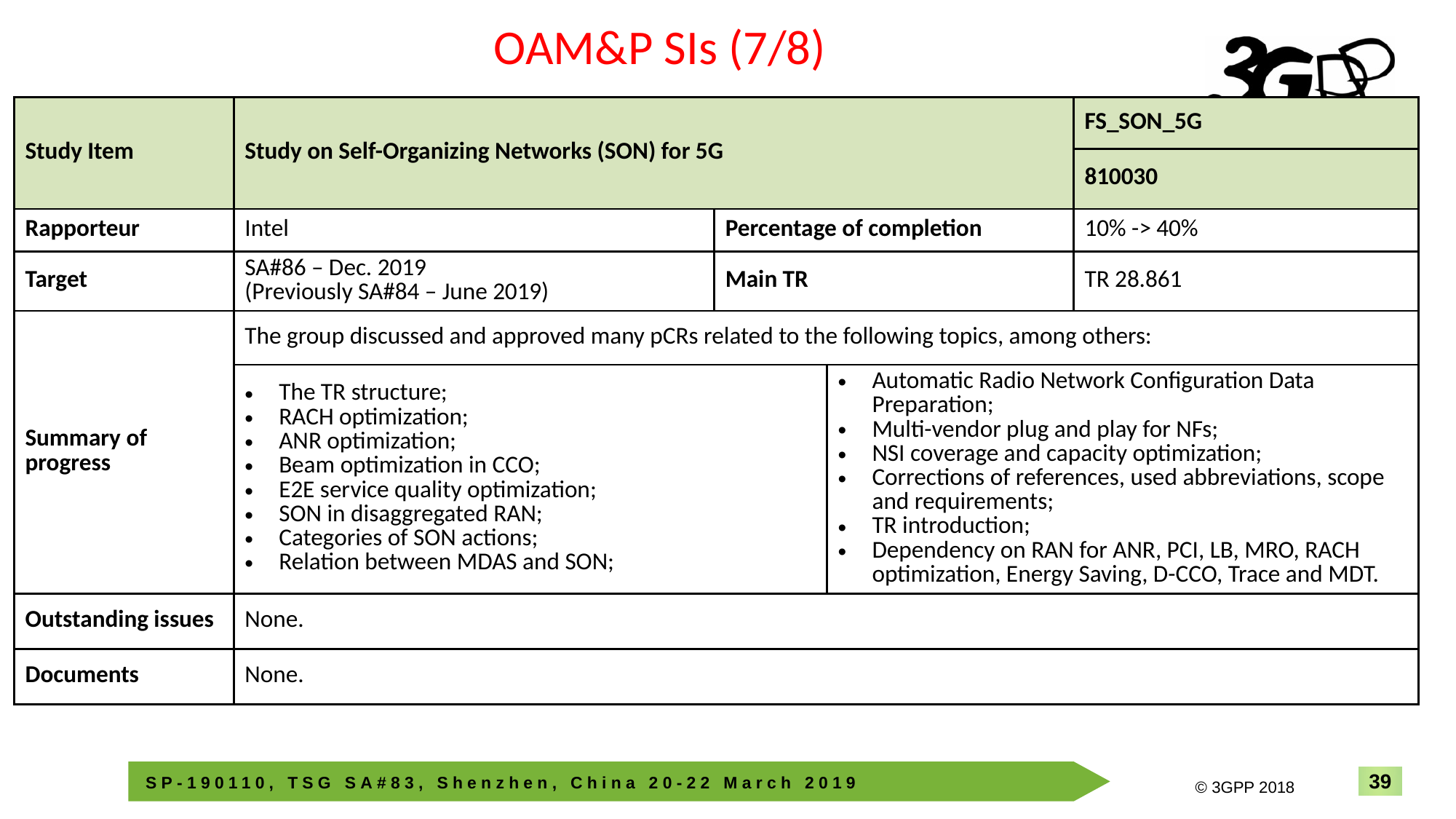

OAM&P SIs (7/8)
| Study Item | Study on Self-Organizing Networks (SON) for 5G |  |  | FS\_SON\_5G |
| --- | --- | --- | --- | --- |
|  |  |  |  | 810030 |
| Rapporteur | Intel | Percentage of completion |  | 10% -> 40% |
| Target | SA#86 – Dec. 2019 (Previously SA#84 – June 2019) | Main TR |  | TR 28.861 |
| Summary of progress | The group discussed and approved many pCRs related to the following topics, among others: |  |  |  |
|  | The TR structure; RACH optimization; ANR optimization; Beam optimization in CCO; E2E service quality optimization; SON in disaggregated RAN; Categories of SON actions; Relation between MDAS and SON; |  | Automatic Radio Network Configuration Data Preparation; Multi-vendor plug and play for NFs; NSI coverage and capacity optimization; Corrections of references, used abbreviations, scope and requirements; TR introduction; Dependency on RAN for ANR, PCI, LB, MRO, RACH optimization, Energy Saving, D-CCO, Trace and MDT. |  |
| Outstanding issues | None. |  |  |  |
| Documents | None. |  |  |  |